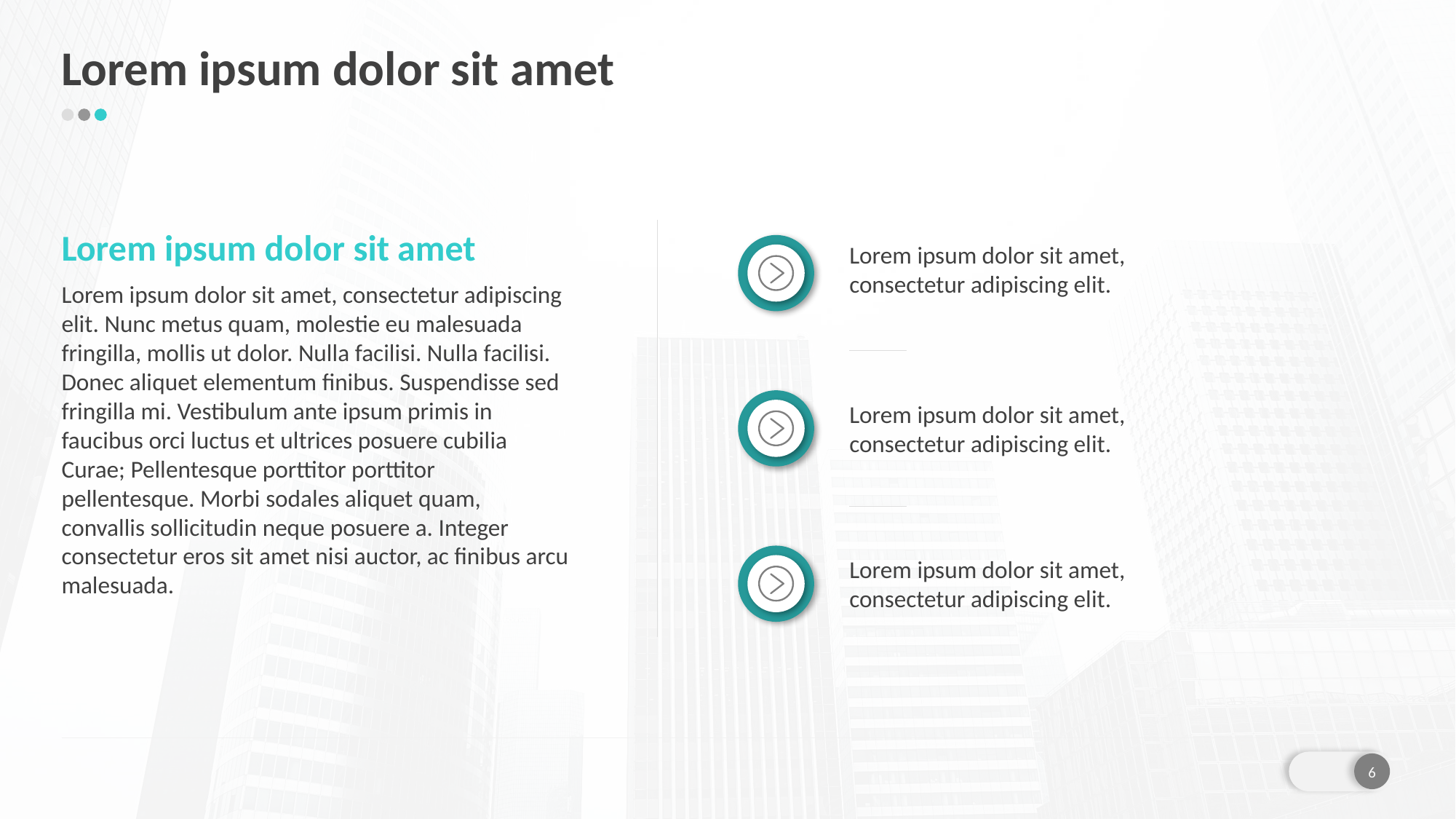

# Lorem ipsum dolor sit amet
Lorem ipsum dolor sit amet

Lorem ipsum dolor sit amet, consectetur adipiscing elit.

Lorem ipsum dolor sit amet, consectetur adipiscing elit. Nunc metus quam, molestie eu malesuada fringilla, mollis ut dolor. Nulla facilisi. Nulla facilisi. Donec aliquet elementum finibus. Suspendisse sed fringilla mi. Vestibulum ante ipsum primis in faucibus orci luctus et ultrices posuere cubilia Curae; Pellentesque porttitor porttitor pellentesque. Morbi sodales aliquet quam, convallis sollicitudin neque posuere a. Integer consectetur eros sit amet nisi auctor, ac finibus arcu malesuada.

Lorem ipsum dolor sit amet, consectetur adipiscing elit.

Lorem ipsum dolor sit amet, consectetur adipiscing elit.

6